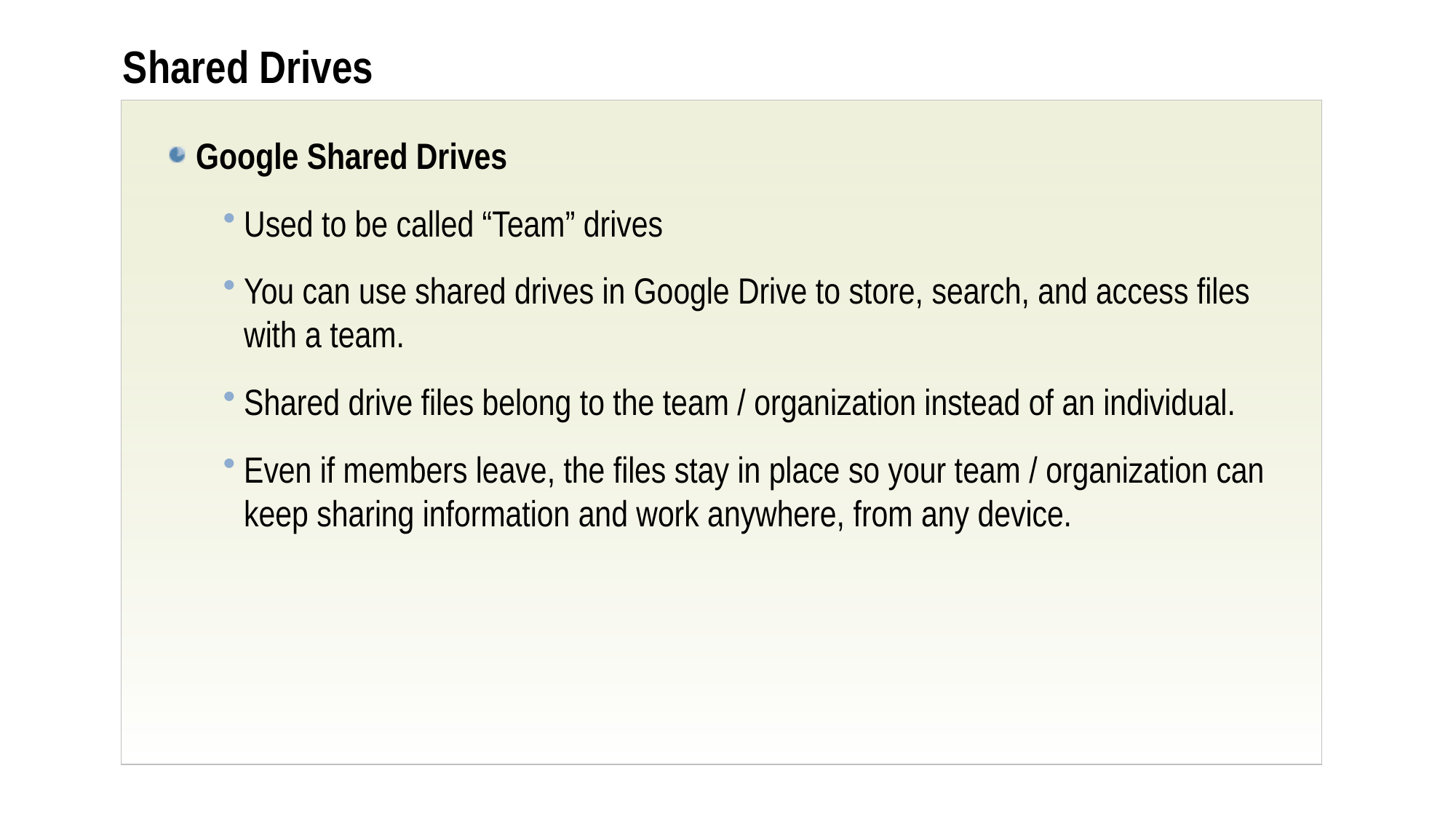

# Shared Drives
Google Shared Drives
Used to be called “Team” drives
You can use shared drives in Google Drive to store, search, and access files with a team.
Shared drive files belong to the team / organization instead of an individual.
Even if members leave, the files stay in place so your team / organization can keep sharing information and work anywhere, from any device.